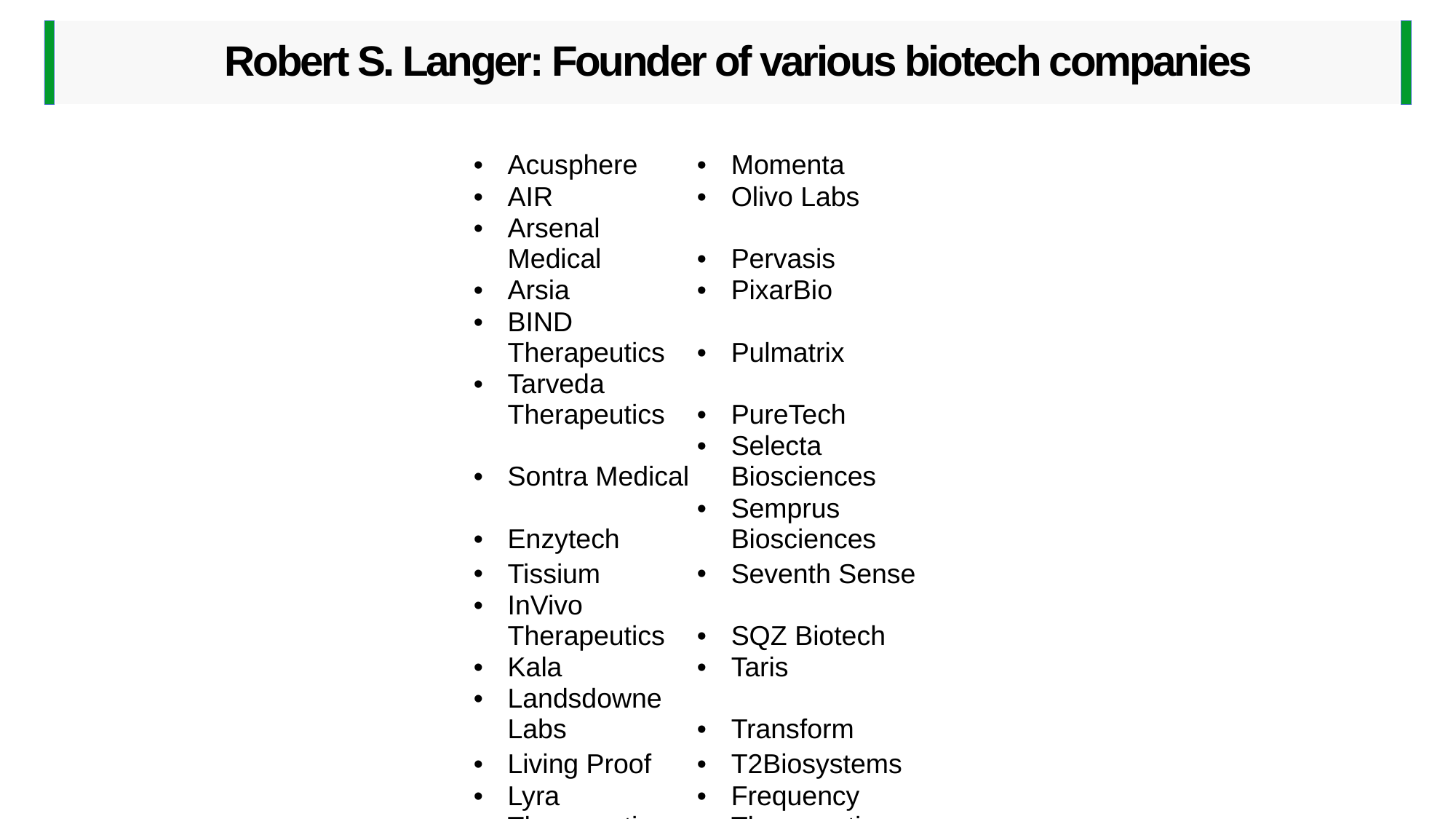

Robert S. Langer: Founder of various biotech companies

| Acusphere | Momenta |
| --- | --- |
| AIR | Olivo Labs |
| Arsenal Medical | Pervasis |
| Arsia | PixarBio |
| BIND Therapeutics | Pulmatrix |
| Tarveda Therapeutics | PureTech |
| Sontra Medical | Selecta Biosciences |
| Enzytech | Semprus Biosciences |
| Tissium | Seventh Sense |
| InVivo Therapeutics | SQZ Biotech |
| Kala | Taris |
| Landsdowne Labs | Transform |
| Living Proof | T2Biosystems |
| Lyra Therapeutics | Frequency Therapeutics |
| Lyndra Therapeutics | Sigilon Therapeutics |
| Microchips Biotech | Seer Bio |
| Moderna |  |